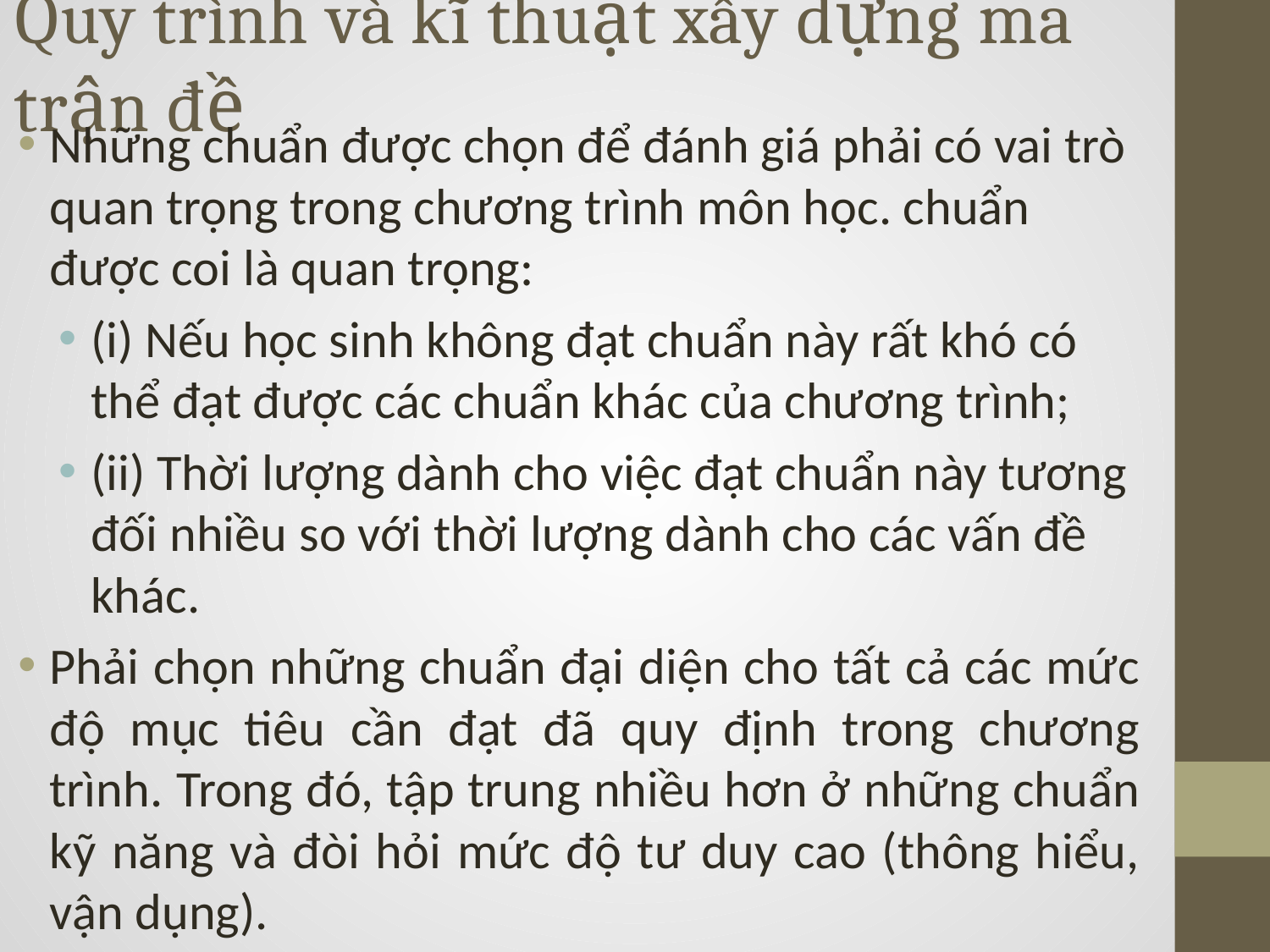

# Quy trình và kĩ thuật xây dựng ma trận đề
Những chuẩn được chọn để đánh giá phải có vai trò quan trọng trong chương trình môn học. chuẩn được coi là quan trọng:
(i) Nếu học sinh không đạt chuẩn này rất khó có thể đạt được các chuẩn khác của chương trình;
(ii) Thời lượng dành cho việc đạt chuẩn này tương đối nhiều so với thời lượng dành cho các vấn đề khác.
Phải chọn những chuẩn đại diện cho tất cả các mức độ mục tiêu cần đạt đã quy định trong chương trình. Trong đó, tập trung nhiều hơn ở những chuẩn kỹ năng và đòi hỏi mức độ tư duy cao (thông hiểu, vận dụng).